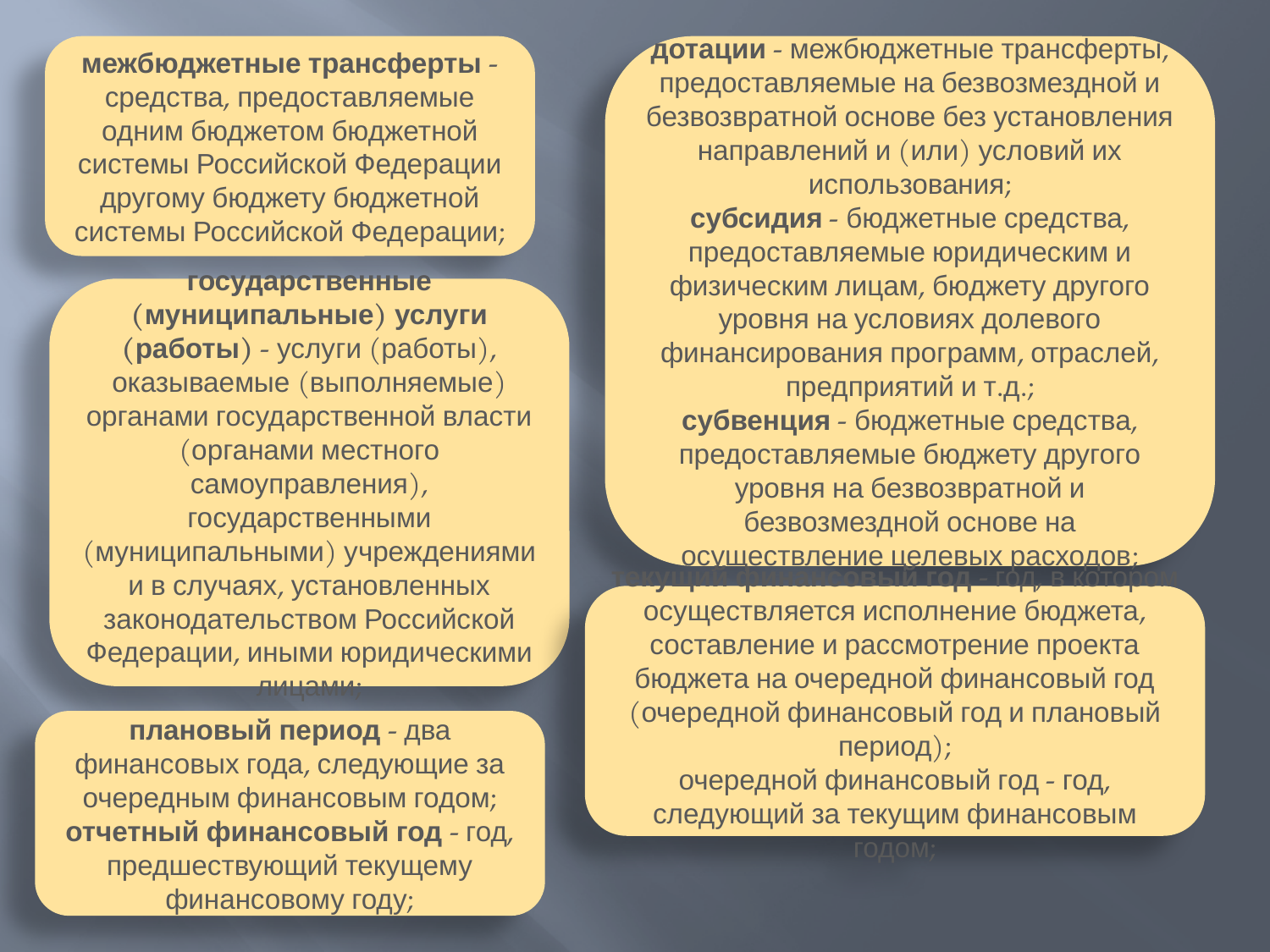

межбюджетные трансферты - средства, предоставляемые одним бюджетом бюджетной системы Российской Федерации другому бюджету бюджетной системы Российской Федерации;
дотации - межбюджетные трансферты, предоставляемые на безвозмездной и безвозвратной основе без установления направлений и (или) условий их использования;
субсидия - бюджетные средства, предоставляемые юридическим и физическим лицам, бюджету другого уровня на условиях долевого финансирования программ, отраслей, предприятий и т.д.;
субвенция - бюджетные средства, предоставляемые бюджету другого уровня на безвозвратной и безвозмездной основе на осуществление целевых расходов;
государственные (муниципальные) услуги (работы) - услуги (работы), оказываемые (выполняемые) органами государственной власти (органами местного самоуправления), государственными (муниципальными) учреждениями и в случаях, установленных законодательством Российской Федерации, иными юридическими лицами;
текущий финансовый год - год, в котором осуществляется исполнение бюджета, составление и рассмотрение проекта бюджета на очередной финансовый год (очередной финансовый год и плановый период);
очередной финансовый год - год, следующий за текущим финансовым годом;
плановый период - два финансовых года, следующие за очередным финансовым годом;
отчетный финансовый год - год, предшествующий текущему финансовому году;